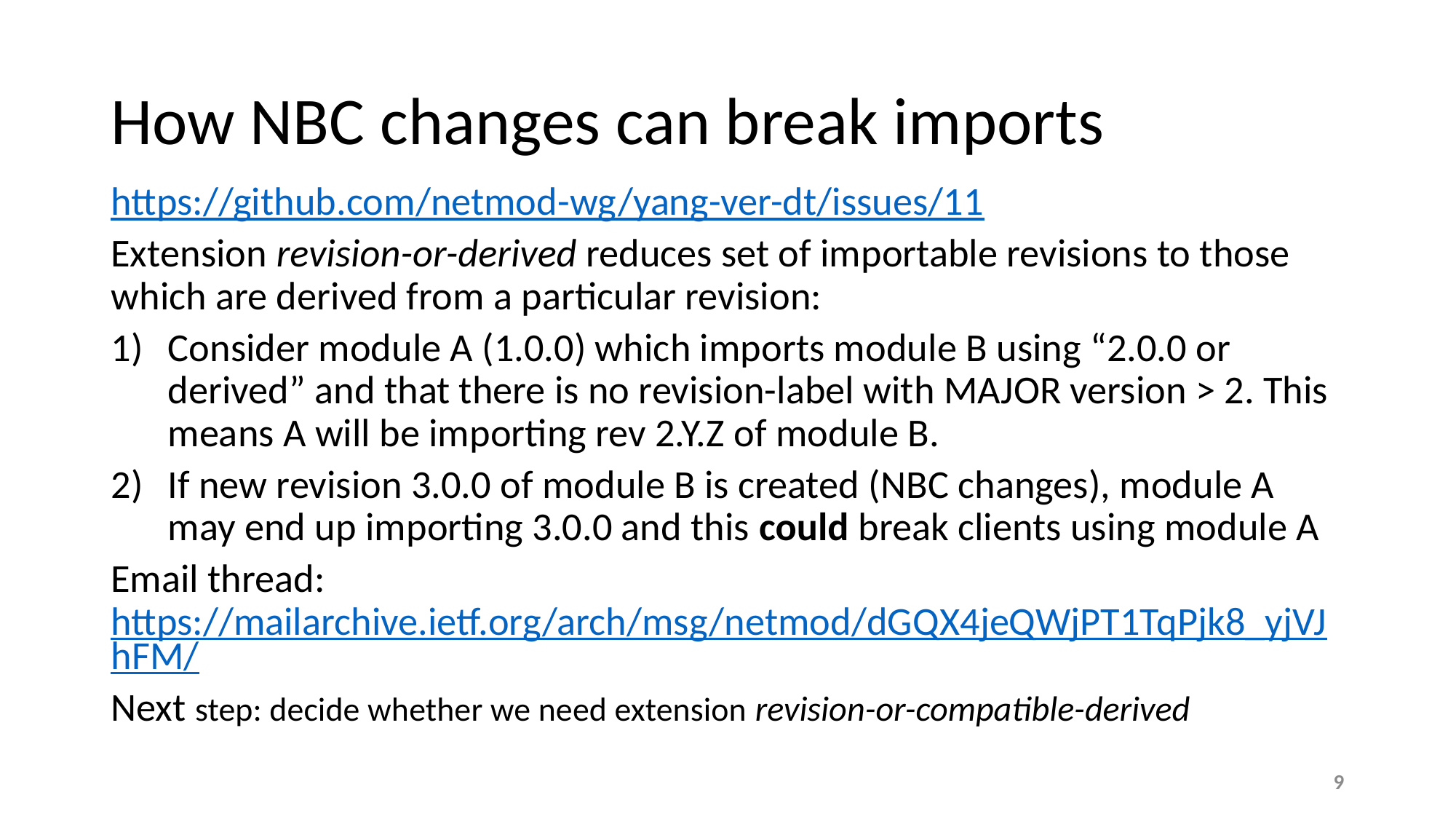

# How NBC changes can break imports
https://github.com/netmod-wg/yang-ver-dt/issues/11
Extension revision-or-derived reduces set of importable revisions to those which are derived from a particular revision:
Consider module A (1.0.0) which imports module B using “2.0.0 or derived” and that there is no revision-label with MAJOR version > 2. This means A will be importing rev 2.Y.Z of module B.
If new revision 3.0.0 of module B is created (NBC changes), module A may end up importing 3.0.0 and this could break clients using module A
Email thread: https://mailarchive.ietf.org/arch/msg/netmod/dGQX4jeQWjPT1TqPjk8_yjVJhFM/
Next step: decide whether we need extension revision-or-compatible-derived
9